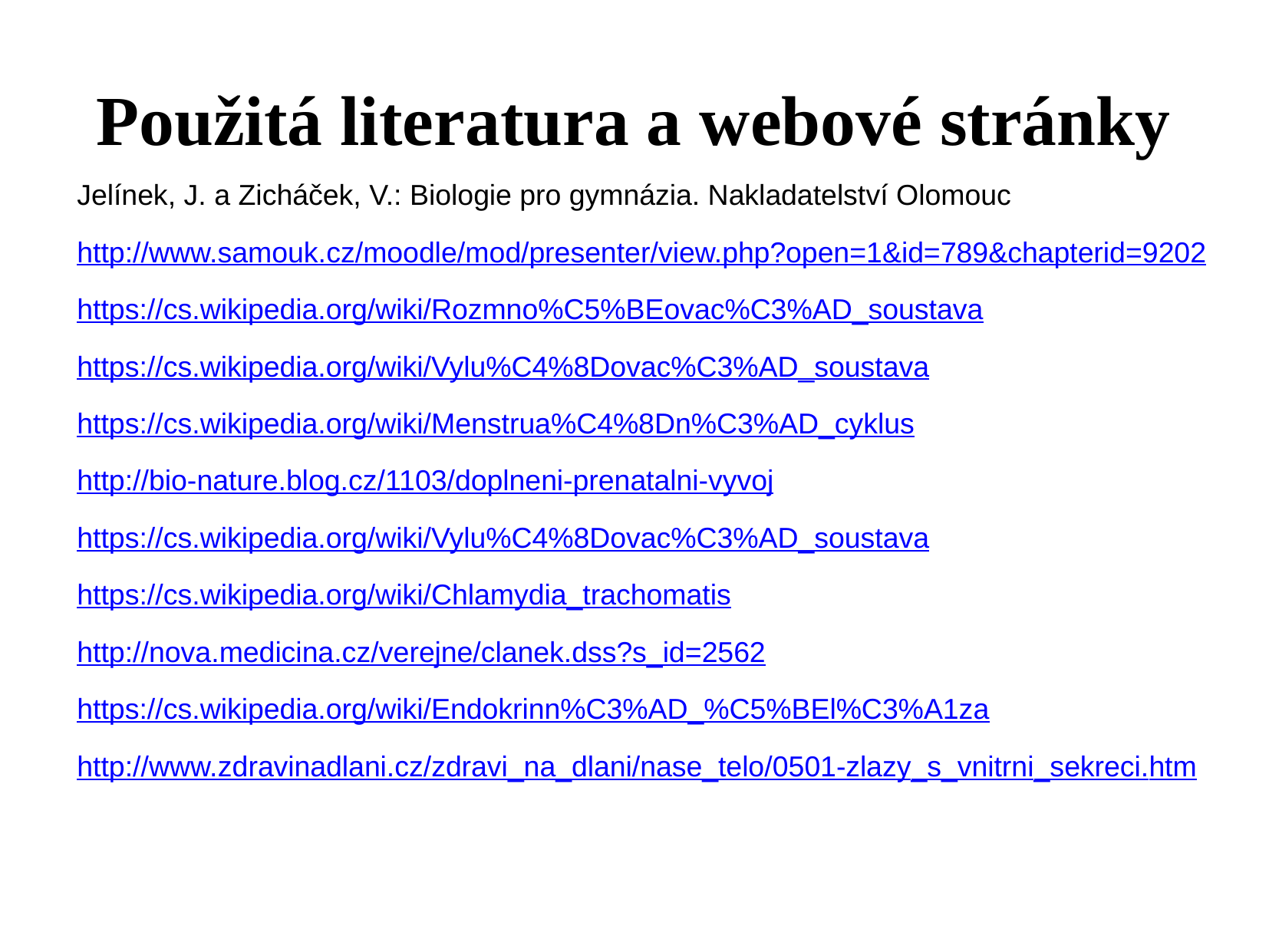

# Použitá literatura a webové stránky
Jelínek, J. a Zicháček, V.: Biologie pro gymnázia. Nakladatelství Olomouc
http://www.samouk.cz/moodle/mod/presenter/view.php?open=1&id=789&chapterid=9202
https://cs.wikipedia.org/wiki/Rozmno%C5%BEovac%C3%AD_soustava
https://cs.wikipedia.org/wiki/Vylu%C4%8Dovac%C3%AD_soustava
https://cs.wikipedia.org/wiki/Menstrua%C4%8Dn%C3%AD_cyklus
http://bio-nature.blog.cz/1103/doplneni-prenatalni-vyvoj
https://cs.wikipedia.org/wiki/Vylu%C4%8Dovac%C3%AD_soustava
https://cs.wikipedia.org/wiki/Chlamydia_trachomatis
http://nova.medicina.cz/verejne/clanek.dss?s_id=2562
https://cs.wikipedia.org/wiki/Endokrinn%C3%AD_%C5%BEl%C3%A1za
http://www.zdravinadlani.cz/zdravi_na_dlani/nase_telo/0501-zlazy_s_vnitrni_sekreci.htm